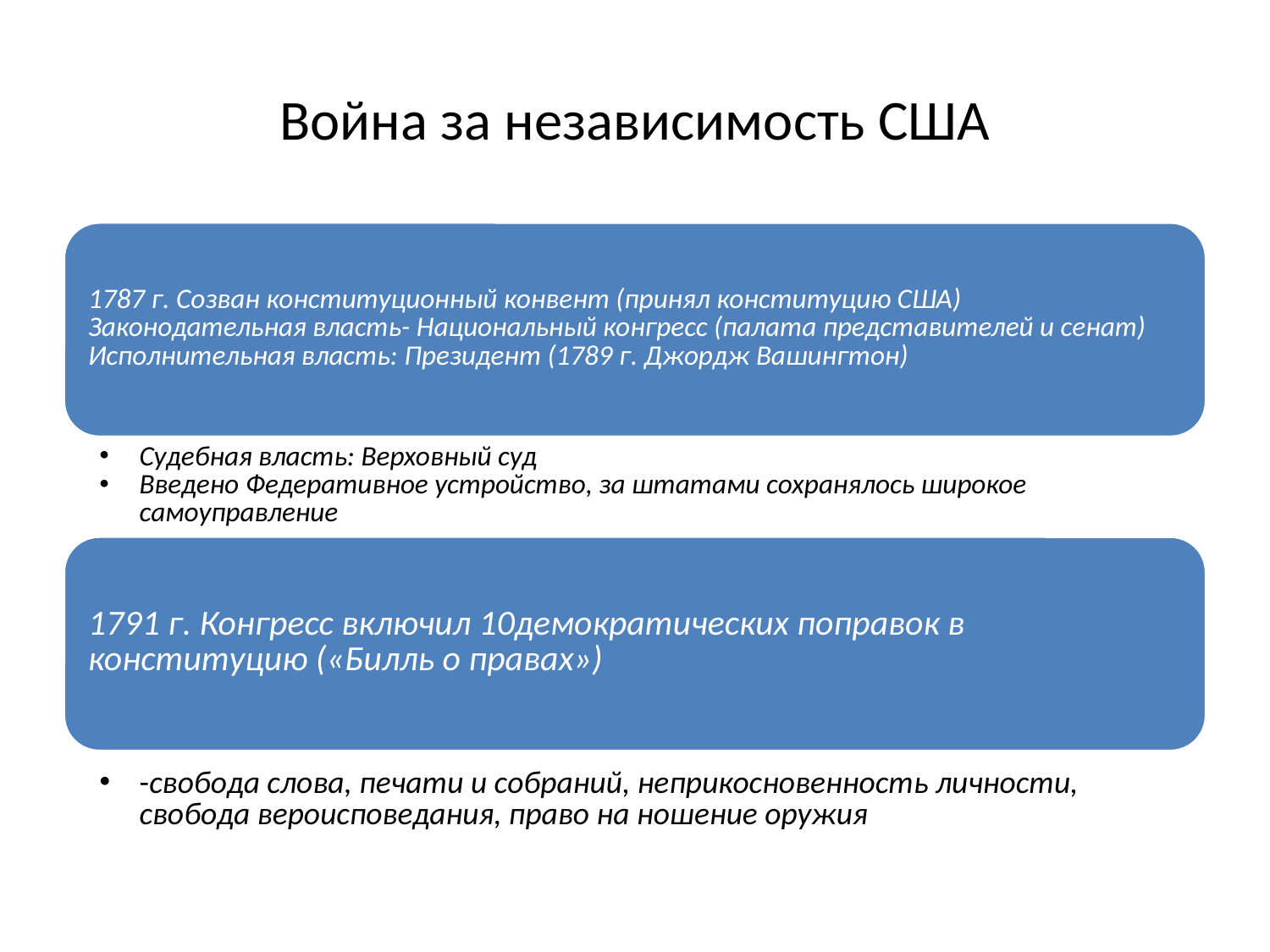

# Война за независимость США
1787 г. Созван конституционный конвент (принял конституцию США)
Законодательная власть- Национальный конгресс (палата представителей и сенат)
Исполнительная власть: Президент (1789 г. Джордж Вашингтон)
Судебная власть: Верховный суд
1791 г. Конгресс включил 10демократических поправок в конституцию («Билль о правах»)
-свобода слова, печати и собраний, неприкосновенность личности, свобода вероисповедания, право на ношение оружия
Введено Федеративное устройство, за штатами сохранялось широкое самоуправление